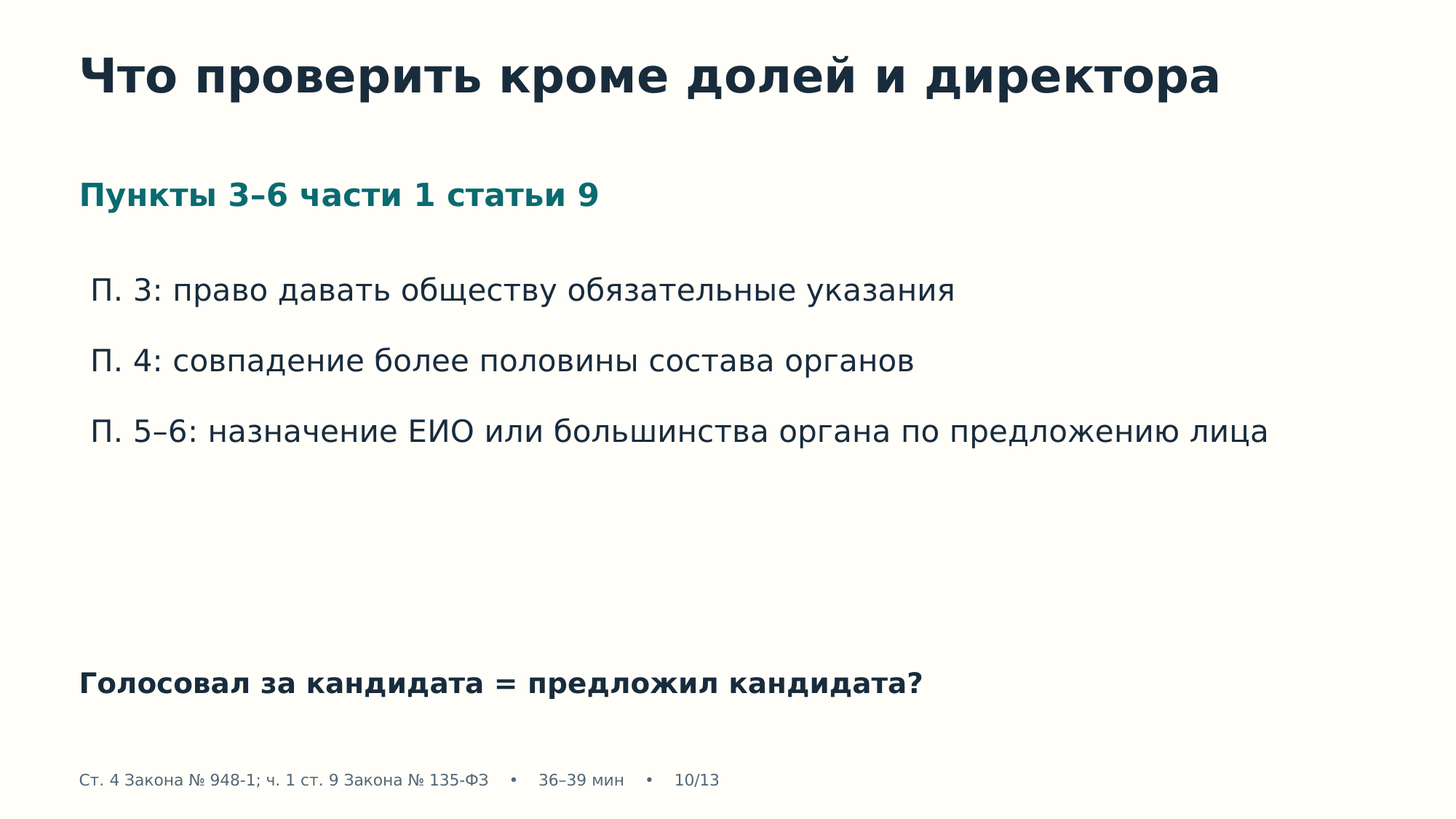

Что проверить кроме долей и директора
Пункты 3–6 части 1 статьи 9
П. 3: право давать обществу обязательные указания
П. 4: совпадение более половины состава органов
П. 5–6: назначение ЕИО или большинства органа по предложению лица
Голосовал за кандидата = предложил кандидата?
Ст. 4 Закона № 948-1; ч. 1 ст. 9 Закона № 135-ФЗ    •    36–39 мин    •    10/13